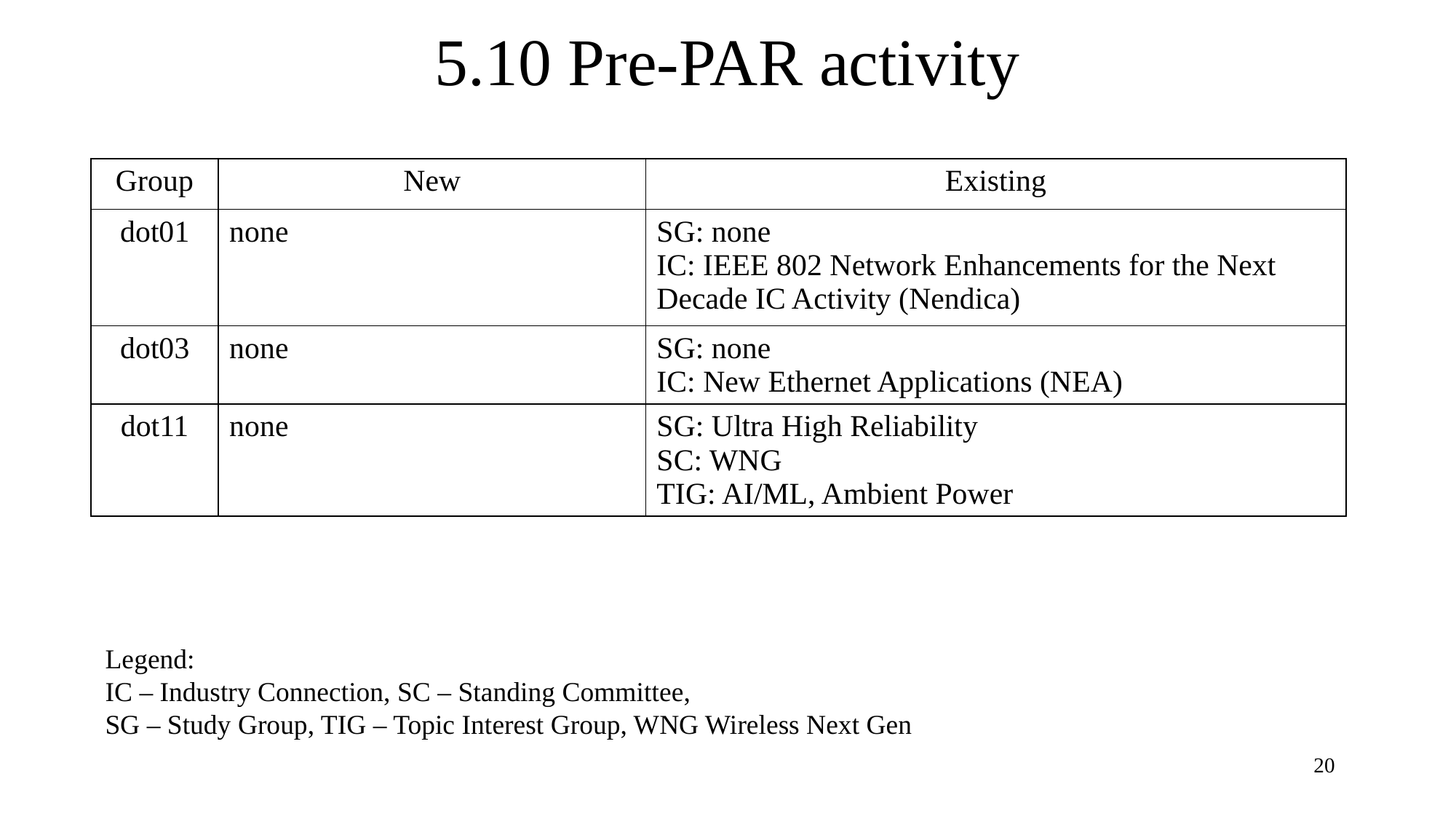

# 5.10 Pre-PAR activity
| Group | New | Existing |
| --- | --- | --- |
| dot01 | none | SG: none IC: IEEE 802 Network Enhancements for the Next Decade IC Activity (Nendica) |
| dot03 | none | SG: none IC: New Ethernet Applications (NEA) |
| dot11 | none | SG: Ultra High Reliability SC: WNG TIG: AI/ML, Ambient Power |
Legend:
IC – Industry Connection, SC – Standing Committee,
SG – Study Group, TIG – Topic Interest Group, WNG Wireless Next Gen
20